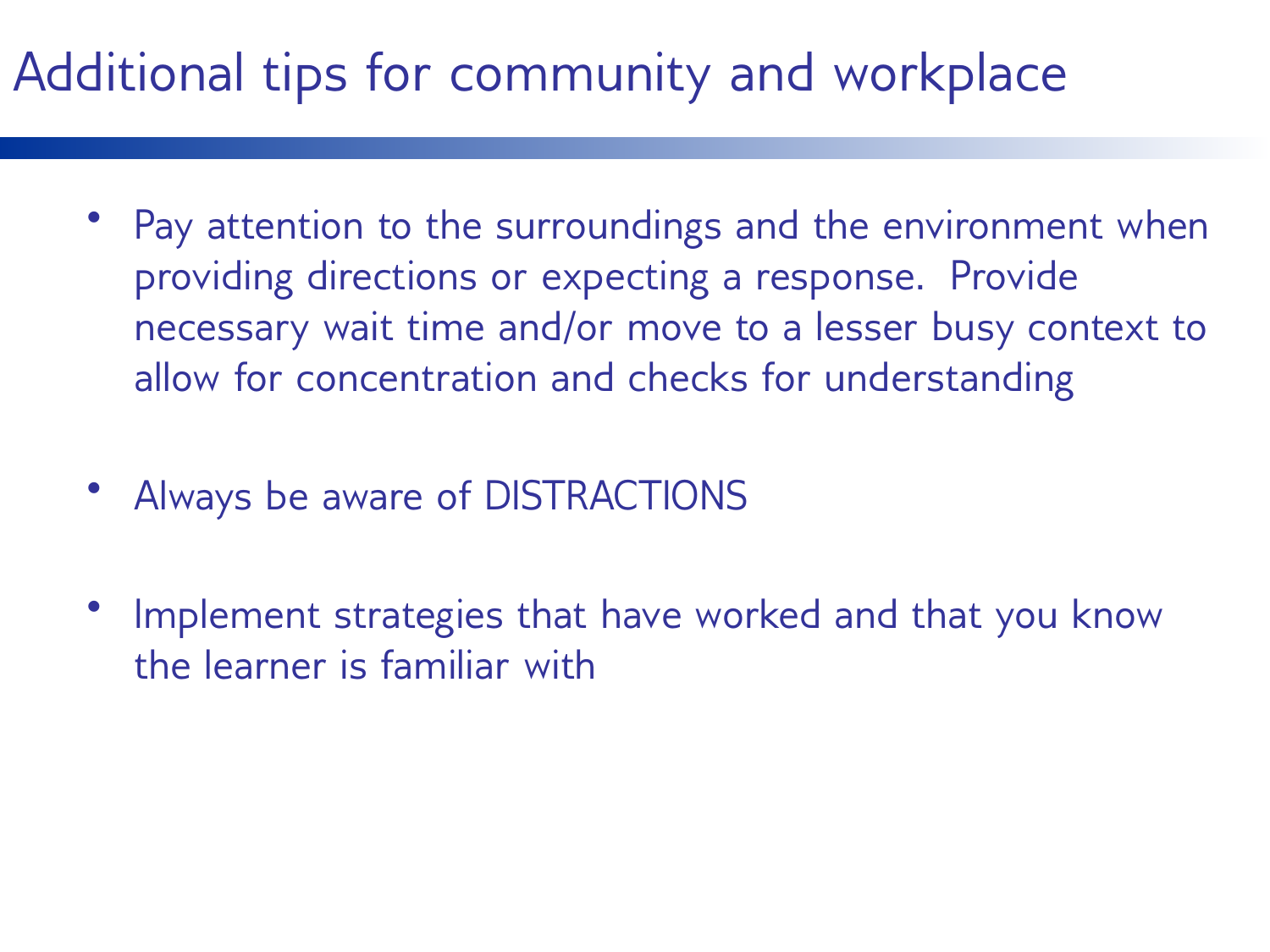

# Additional tips for community and workplace
Pay attention to the surroundings and the environment when providing directions or expecting a response.  Provide necessary wait time and/or move to a lesser busy context to allow for concentration and checks for understanding

Always be aware of DISTRACTIONS

Implement strategies that have worked and that you know the learner is familiar with